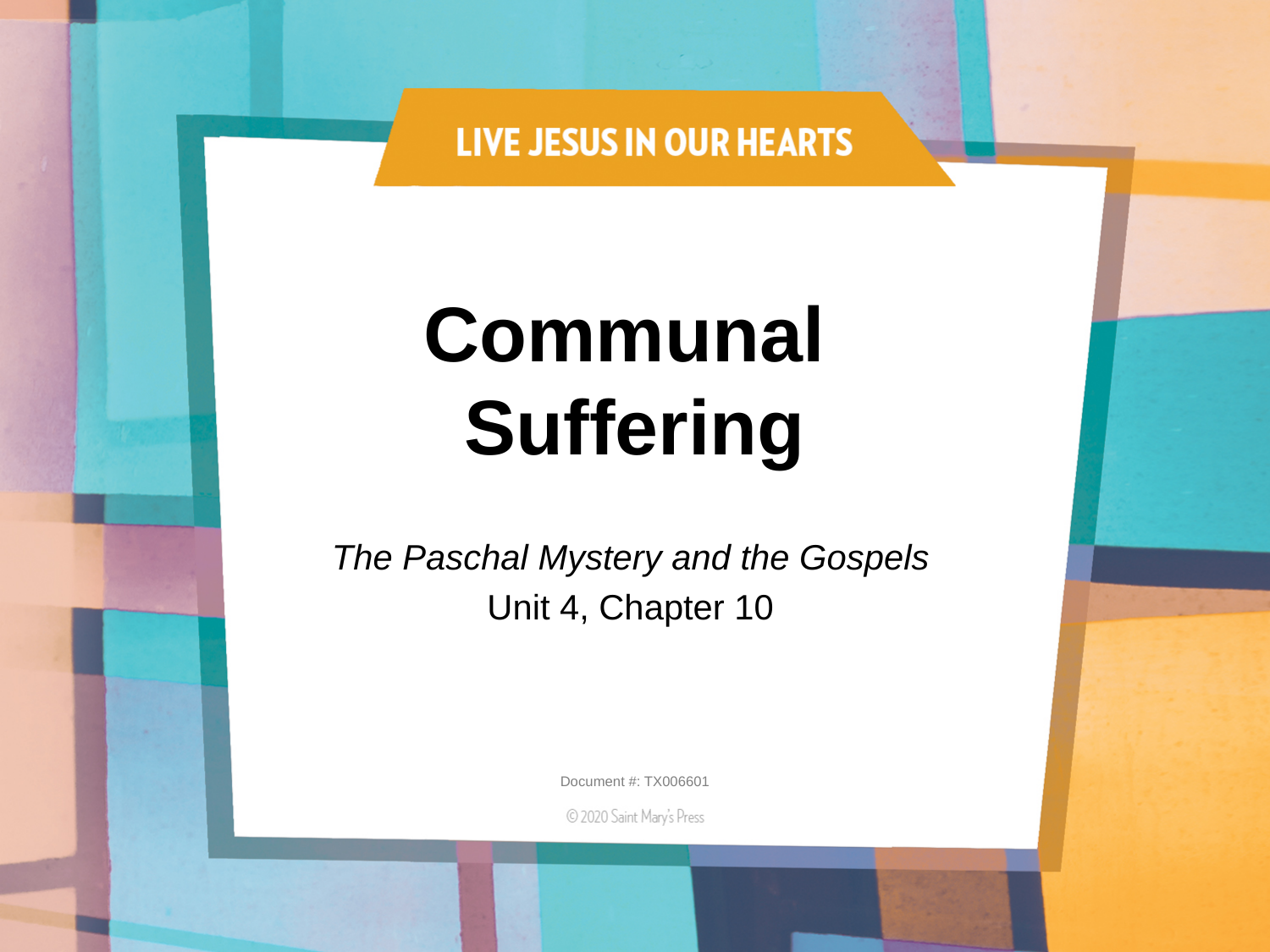

# Communal Suffering
The Paschal Mystery and the Gospels
Unit 4, Chapter 10
Document #: TX006601